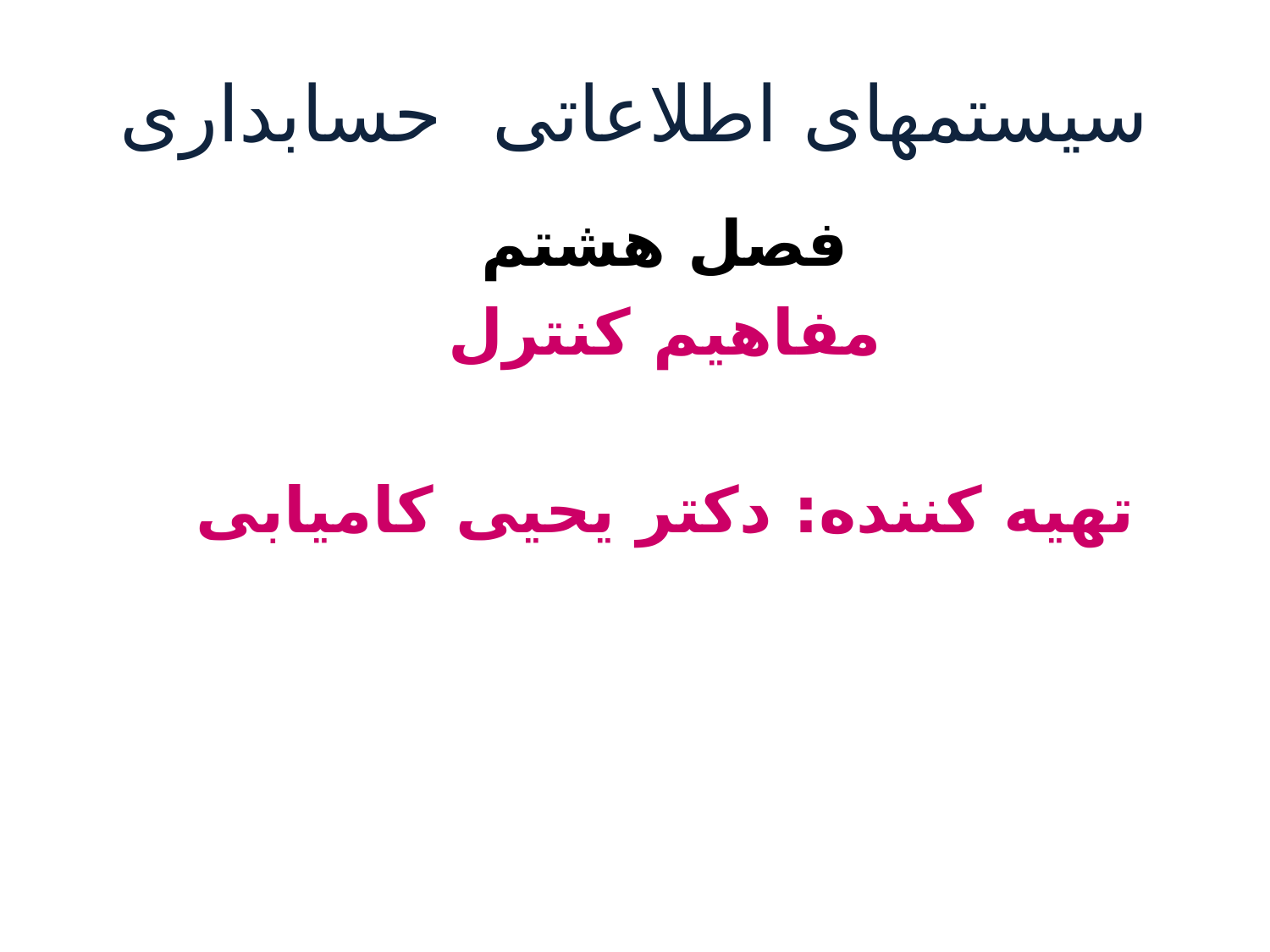

# سیستمهای اطلاعاتی  حسابداری
فصل هشتم
مفاهیم کنترل

تهیه کننده: دکتر یحیی کامیابی